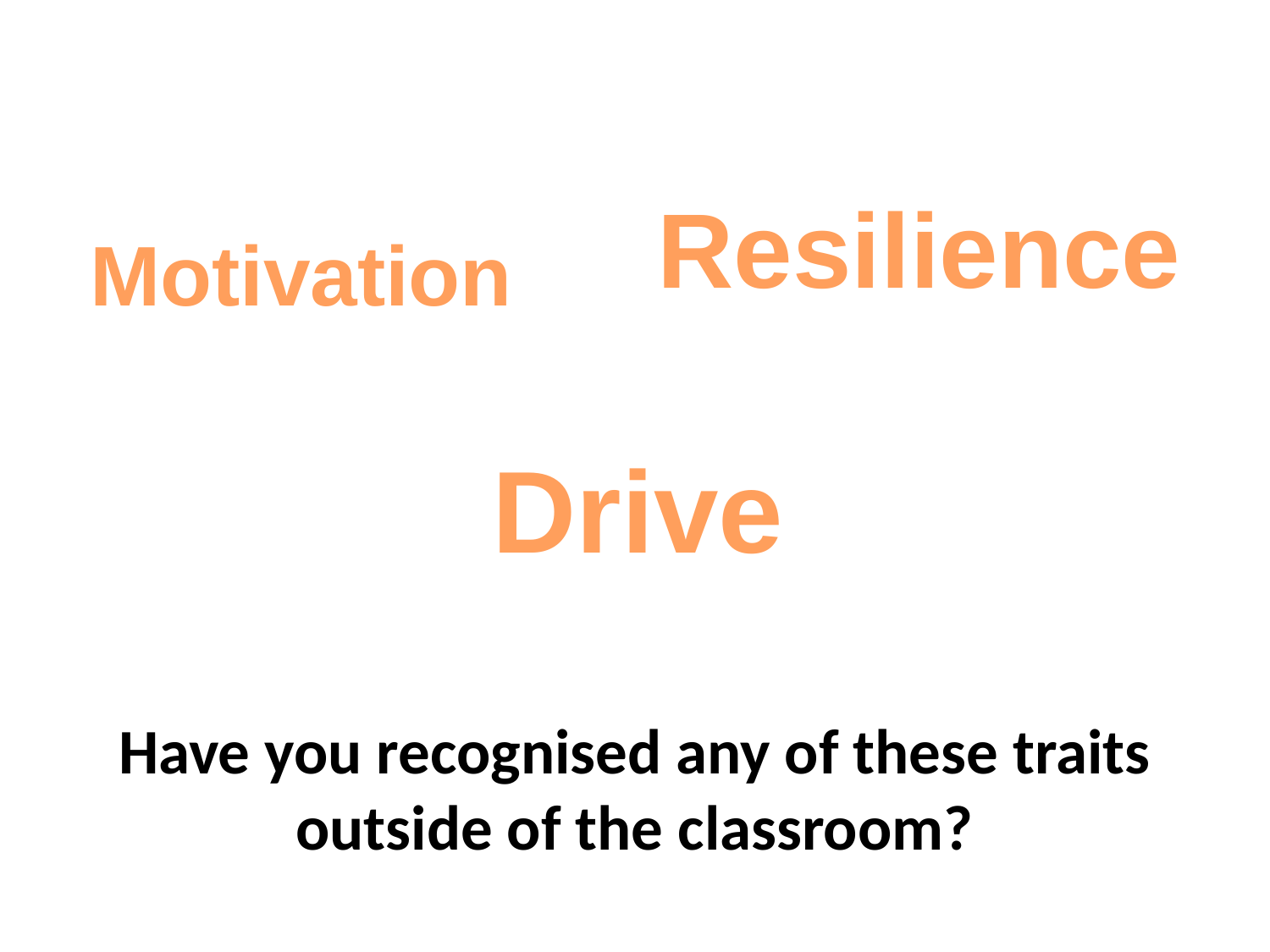

Resilience
Motivation
Drive
Have you recognised any of these traits outside of the classroom?